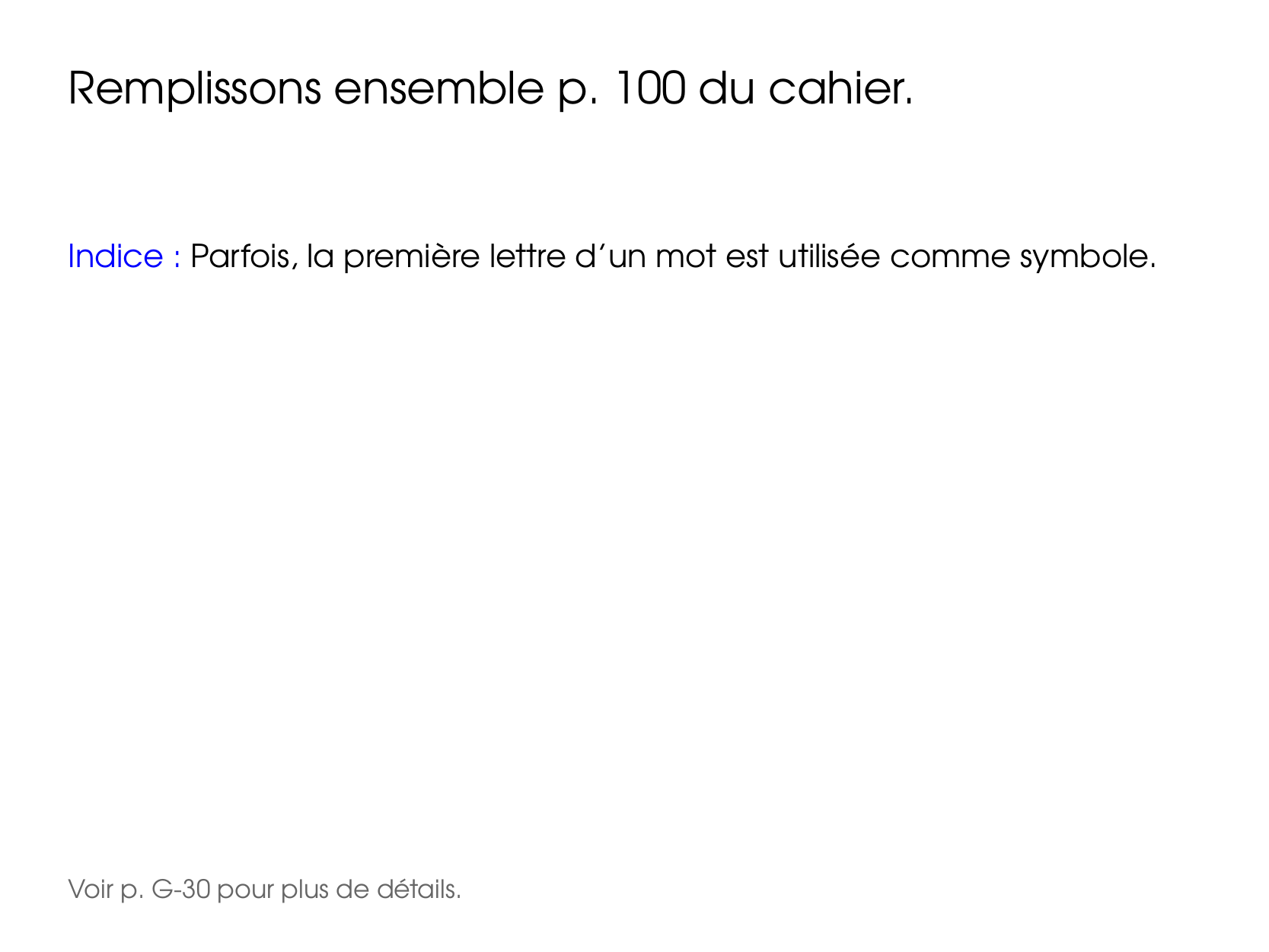

Remplissons ensemble p. 100 du cahier.
Indice : Parfois, la première lettre d’un mot est utilisée comme symbole.
Voir p. G-30 pour plus de détails.